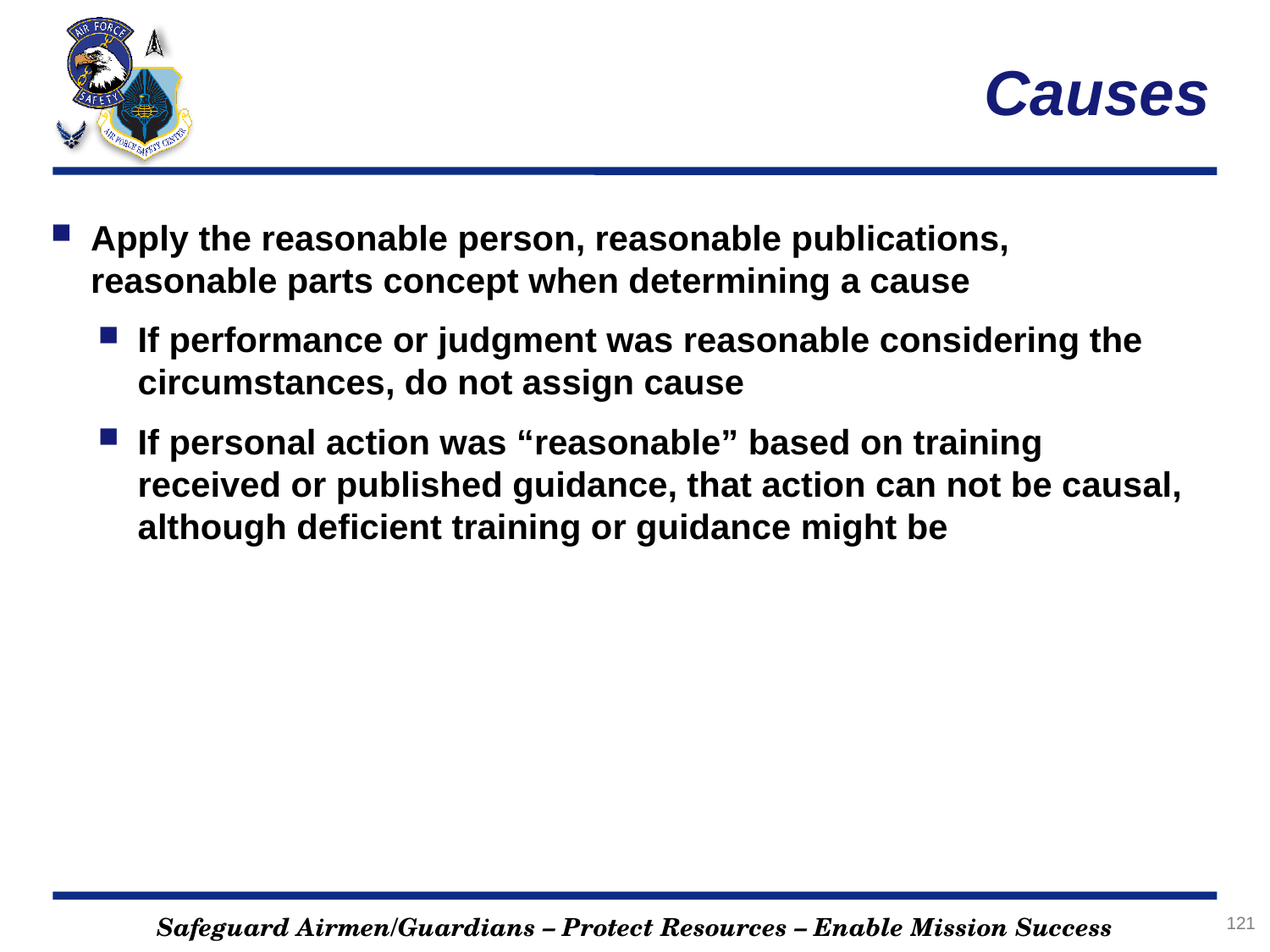

# Causes
Apply the reasonable person, reasonable publications, reasonable parts concept when determining a cause
If performance or judgment was reasonable considering the circumstances, do not assign cause
If personal action was “reasonable” based on training received or published guidance, that action can not be causal, although deficient training or guidance might be
121